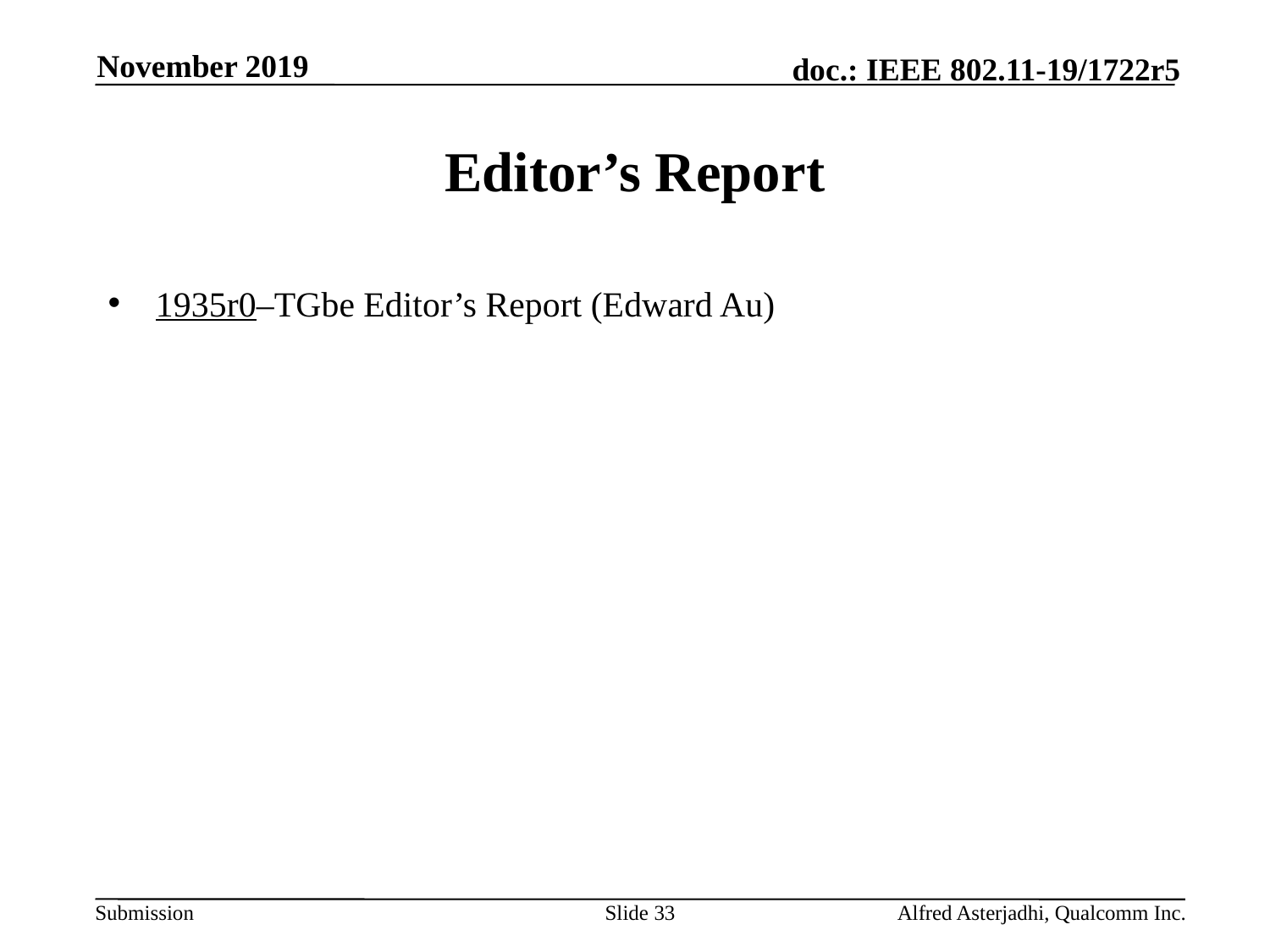

November 2019
# Editor’s Report
1935r0–TGbe Editor’s Report (Edward Au)
Slide 33
Alfred Asterjadhi, Qualcomm Inc.